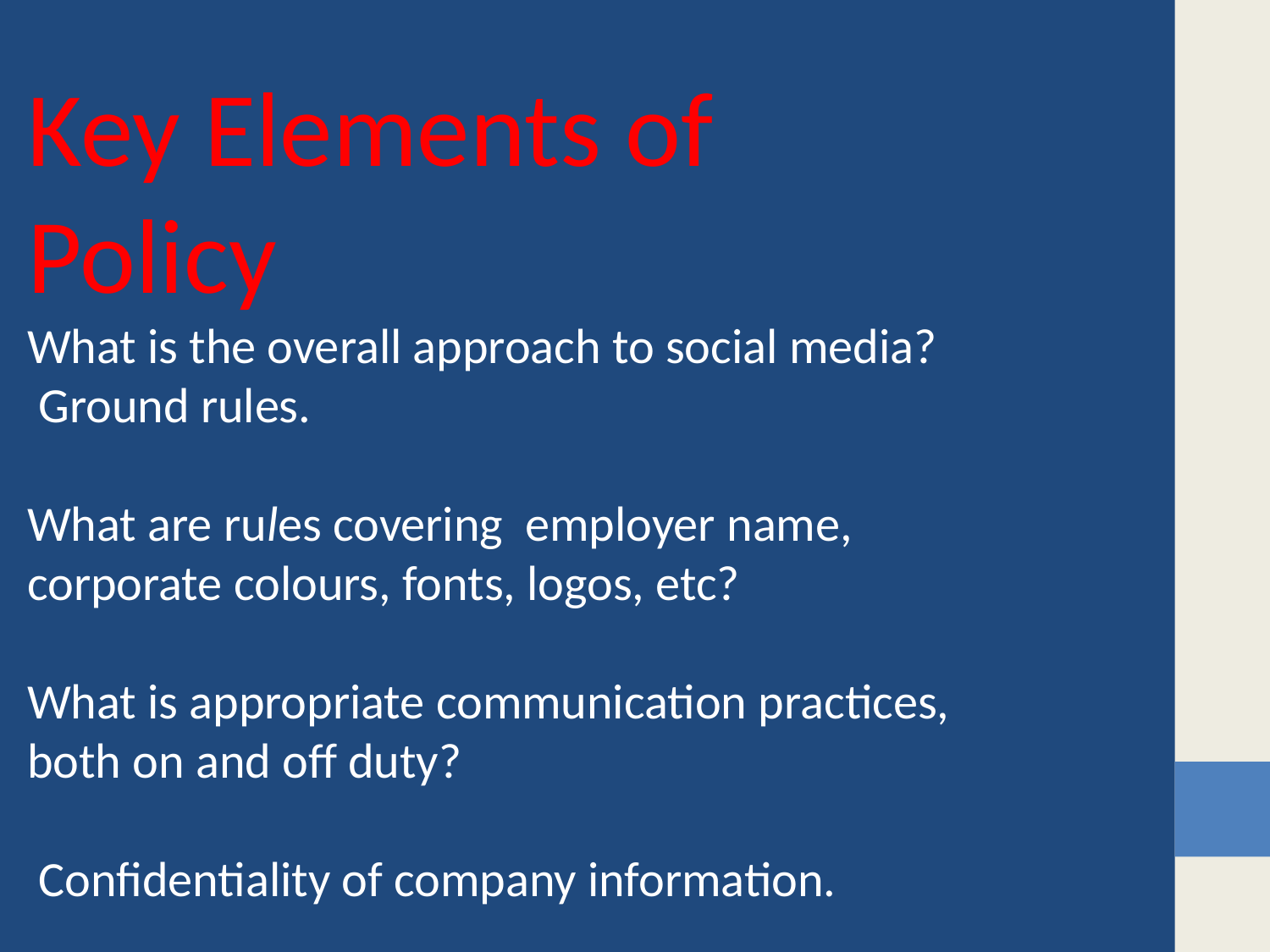

Key Elements of Policy
What is the overall approach to social media?
 Ground rules.

What are rules covering  employer name, corporate colours, fonts, logos, etc?

What is appropriate communication practices, both on and off duty?

 Confidentiality of company information.